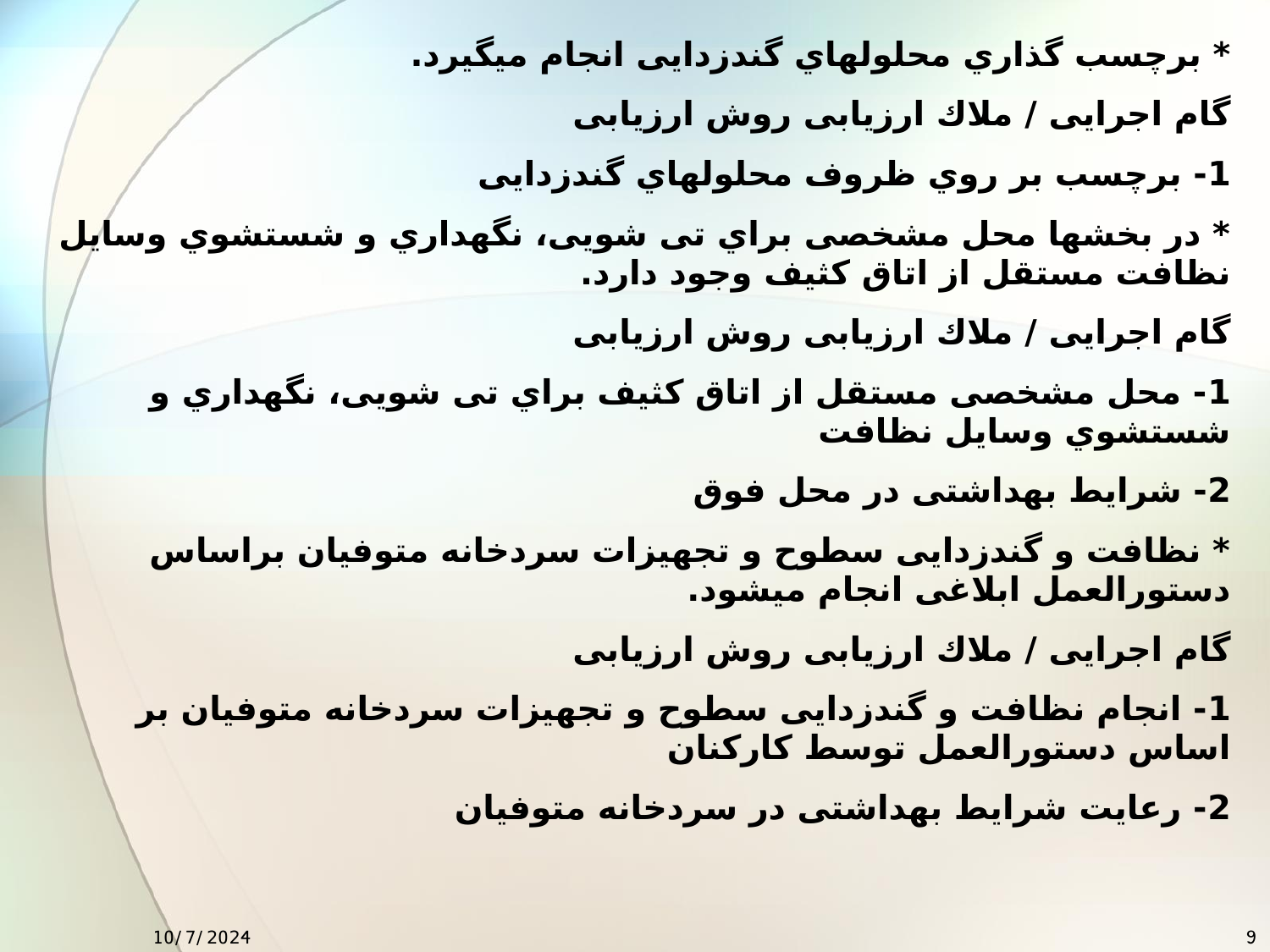

* برچسب گذاري محلولهاي گندزدایی انجام میگیرد.
گام اجرایی / ملاك ارزیابی روش ارزیابی
1- برچسب بر روي ظروف محلولهاي گندزدایی
* در بخشها محل مشخصی براي تی شویی، نگهداري و شستشوي وسایل نظافت مستقل از اتاق کثیف وجود دارد.
گام اجرایی / ملاك ارزیابی روش ارزیابی
1- محل مشخصی مستقل از اتاق کثیف براي تی شویی، نگهداري و شستشوي وسایل نظافت
2- شرایط بهداشتی در محل فوق
* نظافت و گندزدایی سطوح و تجهیزات سردخانه متوفیان براساس دستورالعمل ابلاغی انجام میشود.
گام اجرایی / ملاك ارزیابی روش ارزیابی
1- انجام نظافت و گندزدایی سطوح و تجهیزات سردخانه متوفیان بر اساس دستورالعمل توسط کارکنان
2- رعایت شرایط بهداشتی در سردخانه متوفیان

10/7/2024
9